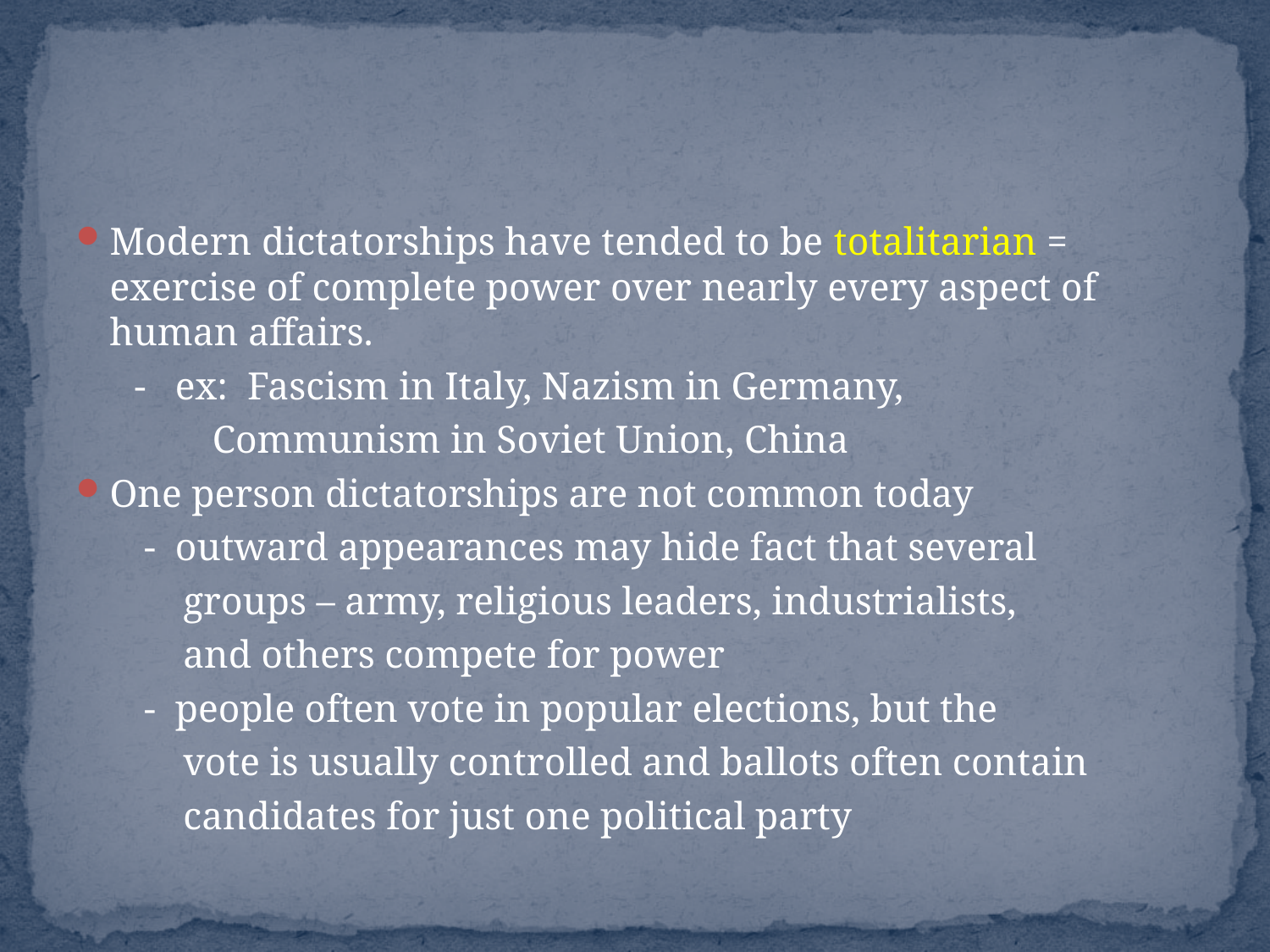

#
Modern dictatorships have tended to be totalitarian = exercise of complete power over nearly every aspect of human affairs.
      -   ex:  Fascism in Italy, Nazism in Germany,
              Communism in Soviet Union, China
One person dictatorships are not common today
       -  outward appearances may hide fact that several
           groups – army, religious leaders, industrialists,
           and others compete for power
       -  people often vote in popular elections, but the
           vote is usually controlled and ballots often contain
           candidates for just one political party